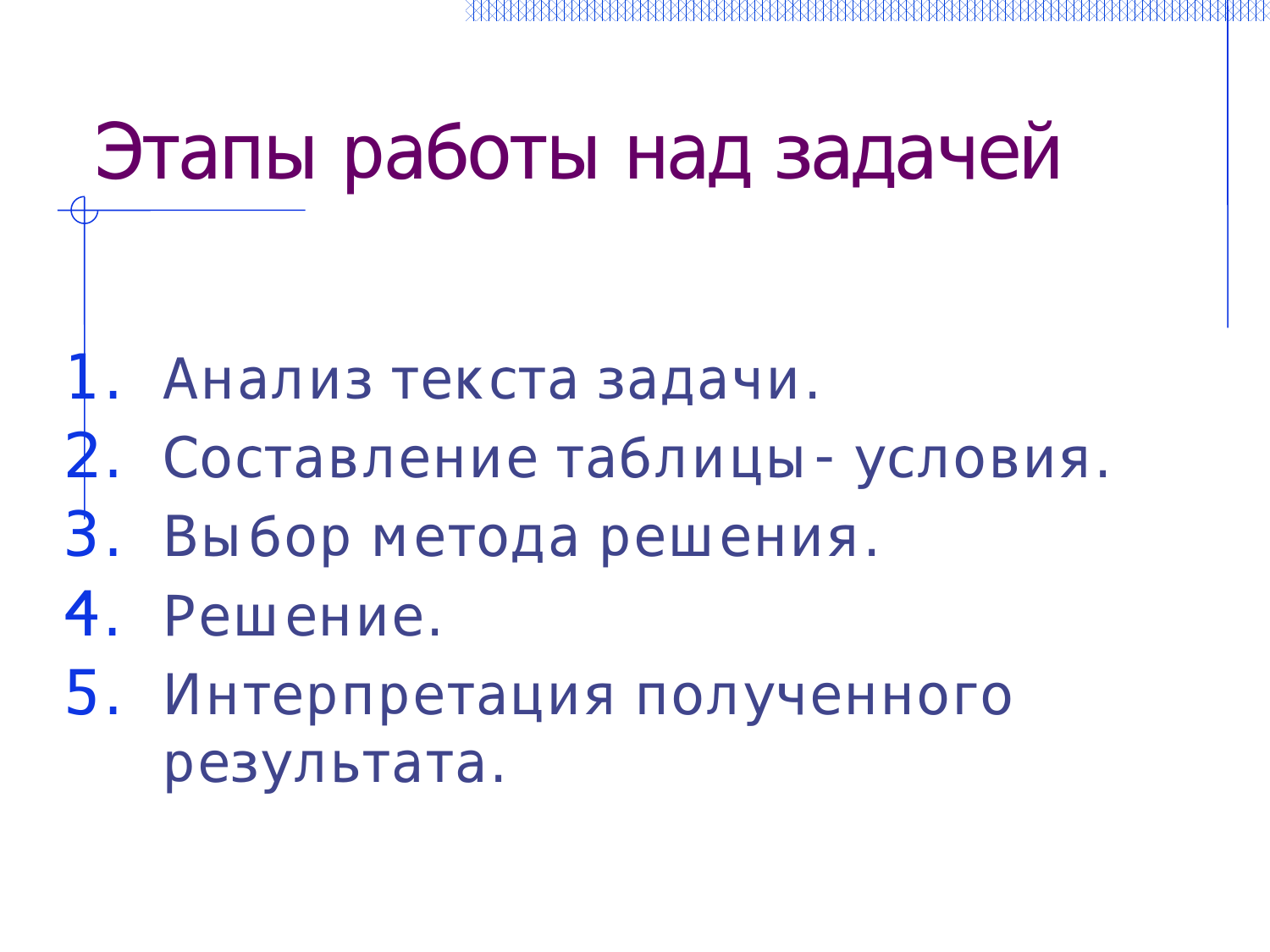

# Этапы работы над задачей
Анализ текста задачи.
Составление таблицы- условия.
Выбор метода решения.
Решение.
Интерпретация полученного результата.